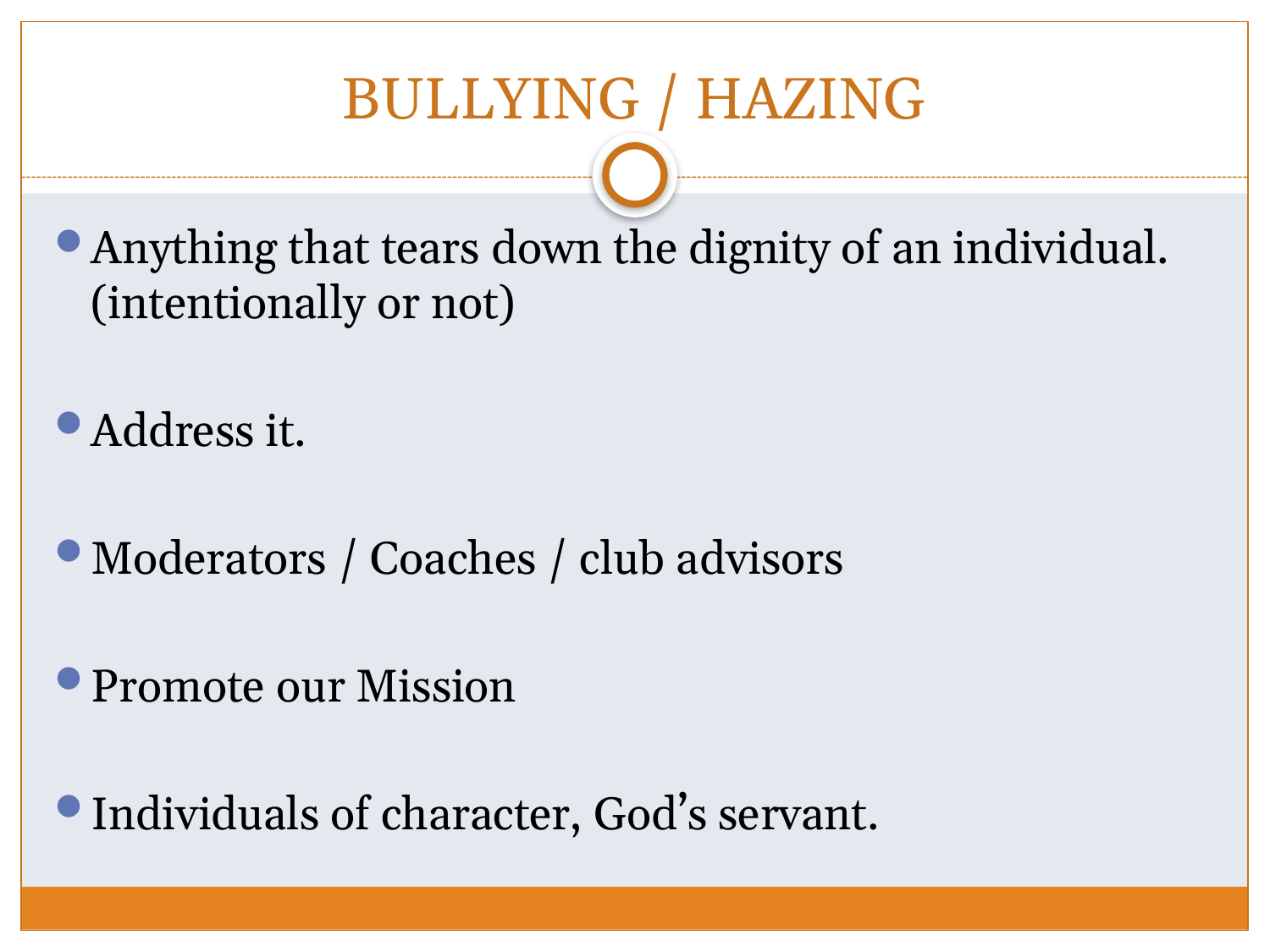

# BULLYING / HAZING
Anything that tears down the dignity of an individual.   (intentionally or not)

Address it.

Moderators / Coaches / club advisors

Promote our Mission

Individuals of character, God’s servant.